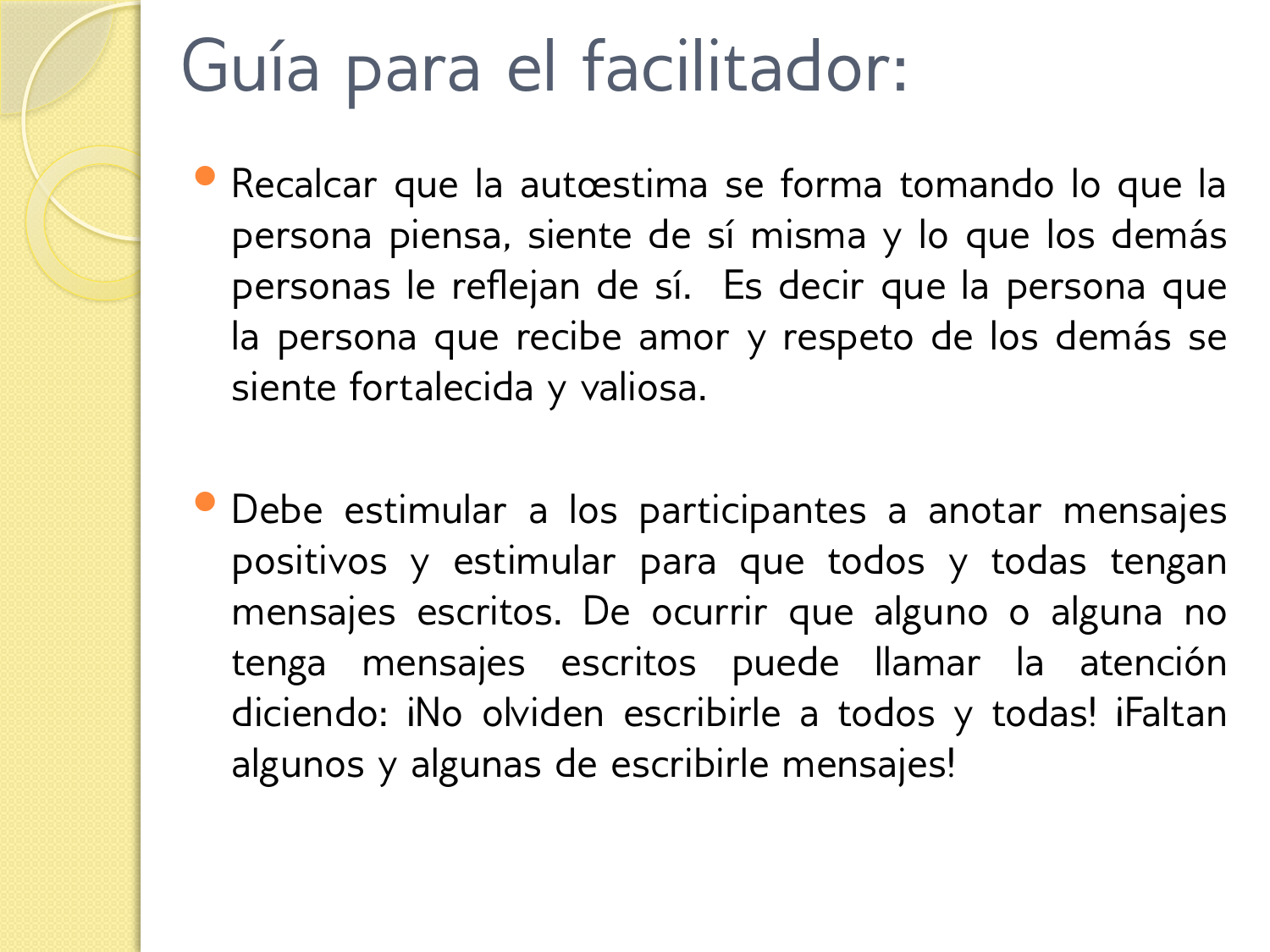

# Guía para el facilitador:
Recalcar que la autoestima se forma tomando lo que la persona piensa, siente de sí misma y lo que los demás personas le reflejan de sí.  Es decir que la persona que la persona que recibe amor y respeto de los demás se siente fortalecida y valiosa.

Debe estimular a los participantes a anotar mensajes positivos y estimular para que todos y todas tengan mensajes escritos. De ocurrir que alguno o alguna no tenga mensajes escritos puede llamar la atención diciendo: ¡No olviden escribirle a todos y todas! ¡Faltan algunos y algunas de escribirle mensajes!